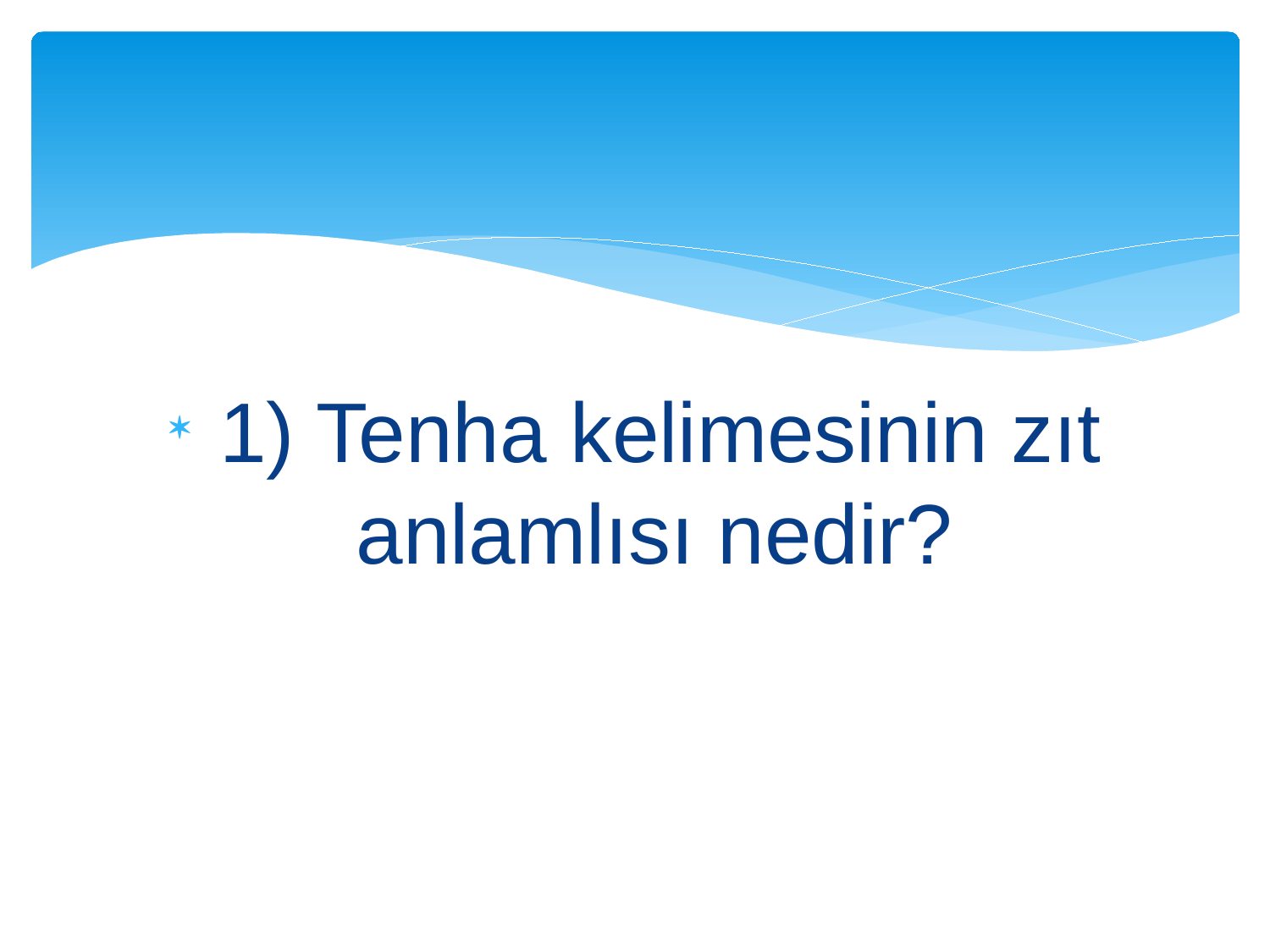

#
 1) Tenha kelimesinin zıt anlamlısı nedir?